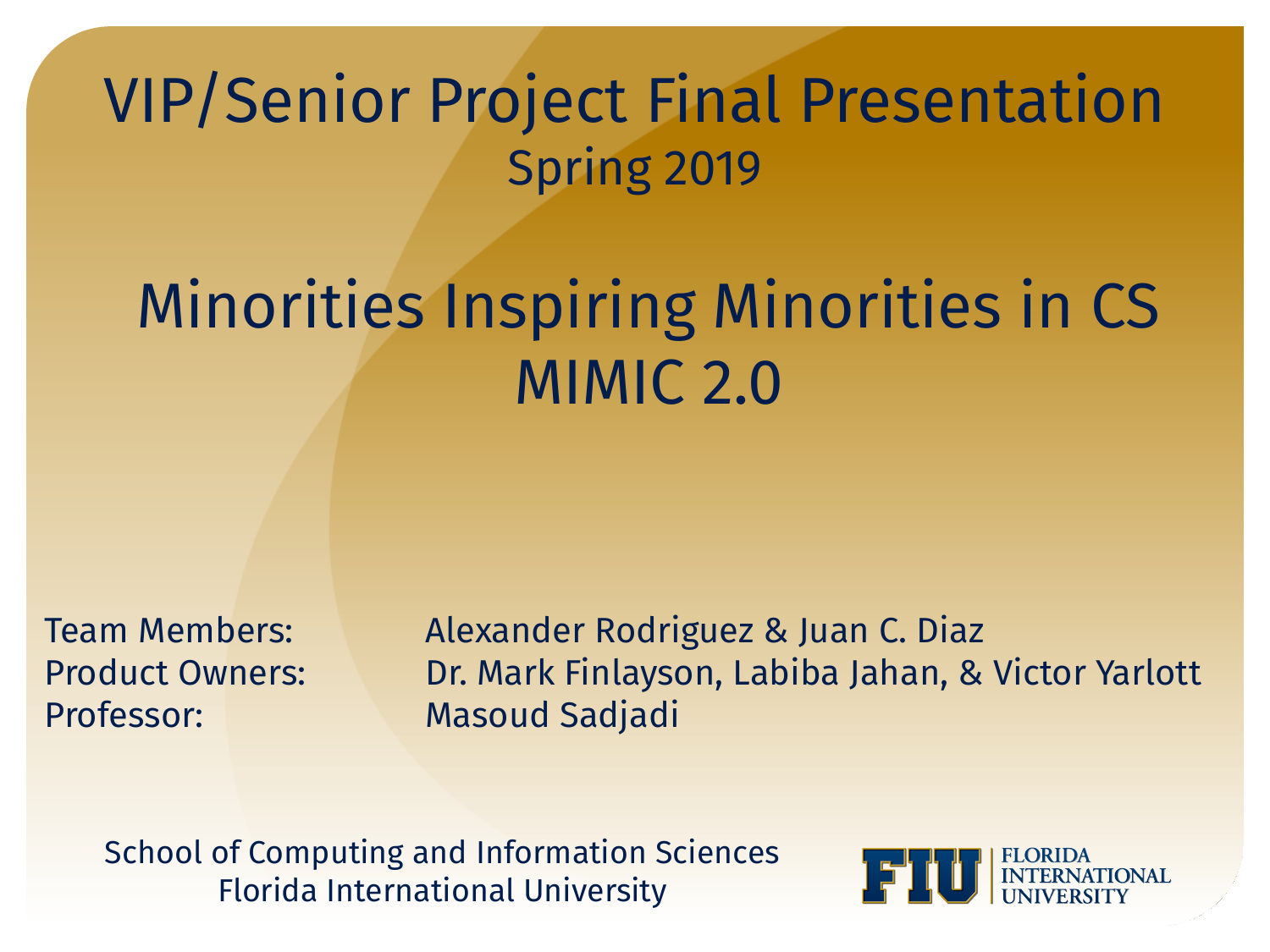

VIP/Senior Project Final Presentation
Spring 2019
Minorities Inspiring Minorities in CS
MIMIC 2.0
# Team Members: 	Alexander Rodriguez & Juan C. Diaz Product Owners: 	Dr. Mark Finlayson, Labiba Jahan, & Victor Yarlott  Professor: 		Masoud Sadjadi
School of Computing and Information Sciences
Florida International University